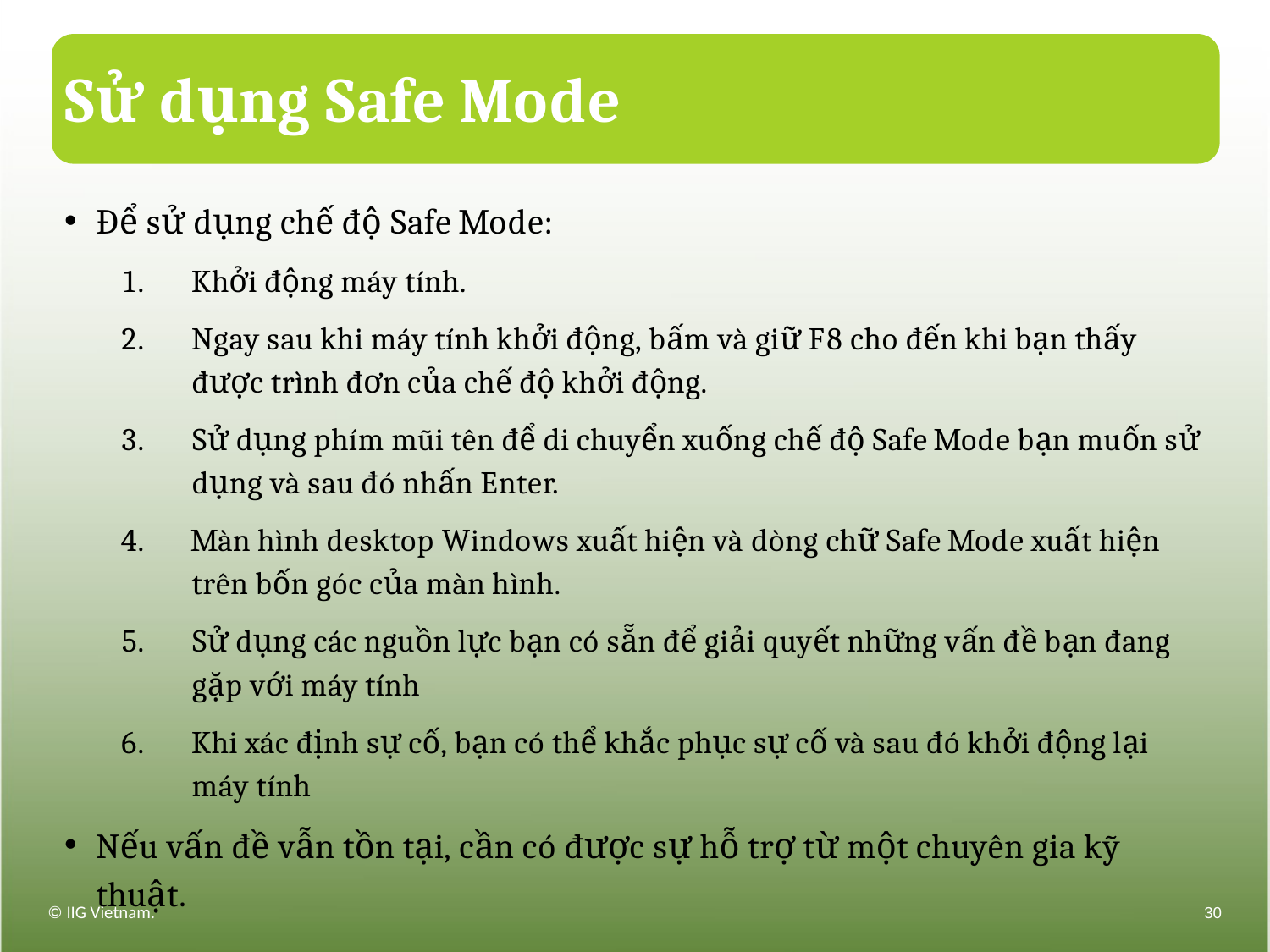

# Sử dụng Safe Mode
Để sử dụng chế độ Safe Mode:
Khởi động máy tính.
Ngay sau khi máy tính khởi động, bấm và giữ F8 cho đến khi bạn thấy được trình đơn của chế độ khởi động.
Sử dụng phím mũi tên để di chuyển xuống chế độ Safe Mode bạn muốn sử dụng và sau đó nhấn Enter.
Màn hình desktop Windows xuất hiện và dòng chữ Safe Mode xuất hiện trên bốn góc của màn hình.
Sử dụng các nguồn lực bạn có sẵn để giải quyết những vấn đề bạn đang gặp với máy tính
Khi xác định sự cố, bạn có thể khắc phục sự cố và sau đó khởi động lại máy tính
Nếu vấn đề vẫn tồn tại, cần có được sự hỗ trợ từ một chuyên gia kỹ thuật.
© IIG Vietnam.
30